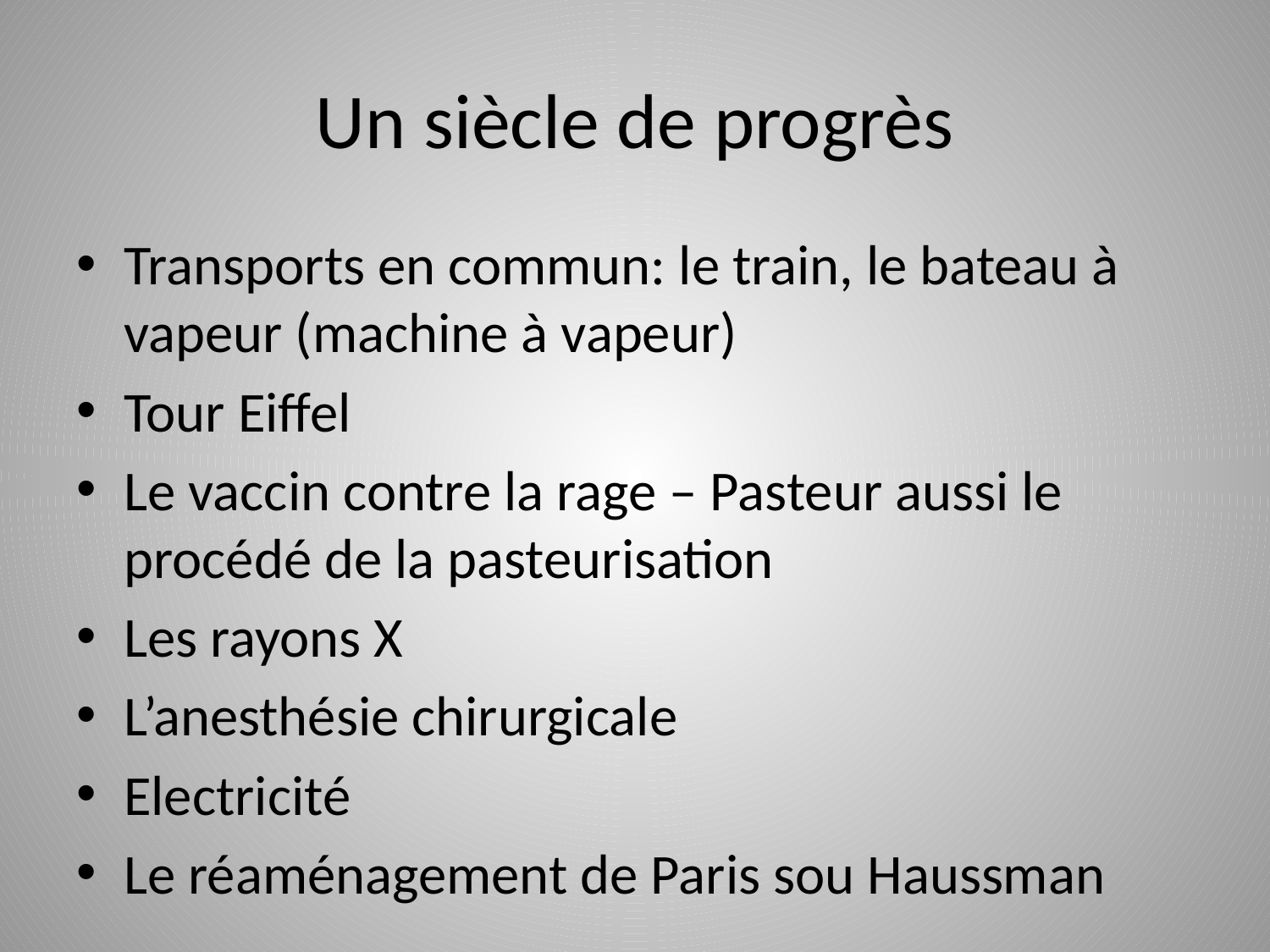

# Un siècle de progrès
Transports en commun: le train, le bateau à vapeur (machine à vapeur)
Tour Eiffel
Le vaccin contre la rage – Pasteur aussi le procédé de la pasteurisation
Les rayons X
L’anesthésie chirurgicale
Electricité
Le réaménagement de Paris sou Haussman